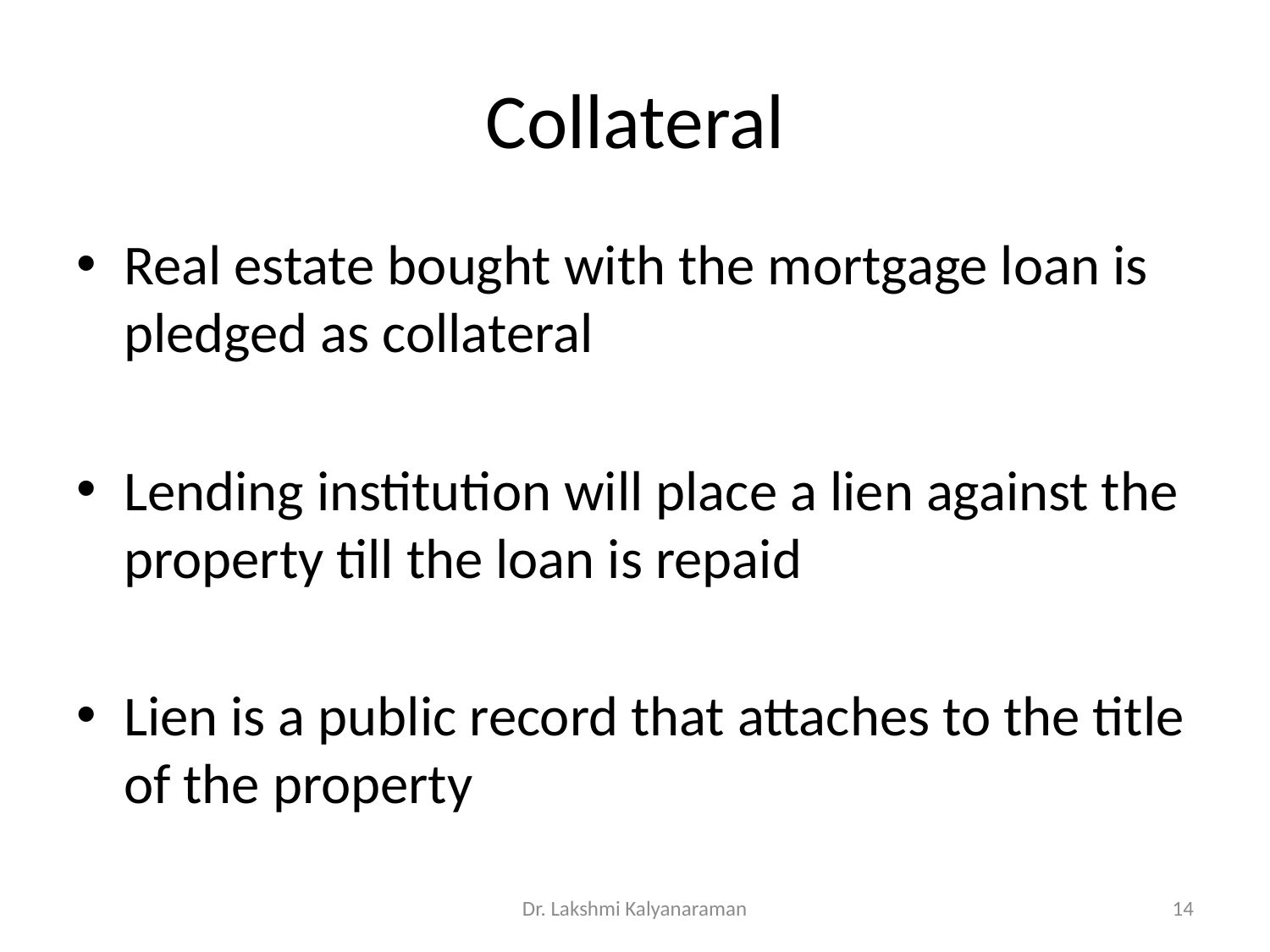

# Collateral
Real estate bought with the mortgage loan is pledged as collateral

Lending institution will place a lien against the property till the loan is repaid

Lien is a public record that attaches to the title of the property

Dr. Lakshmi Kalyanaraman
14